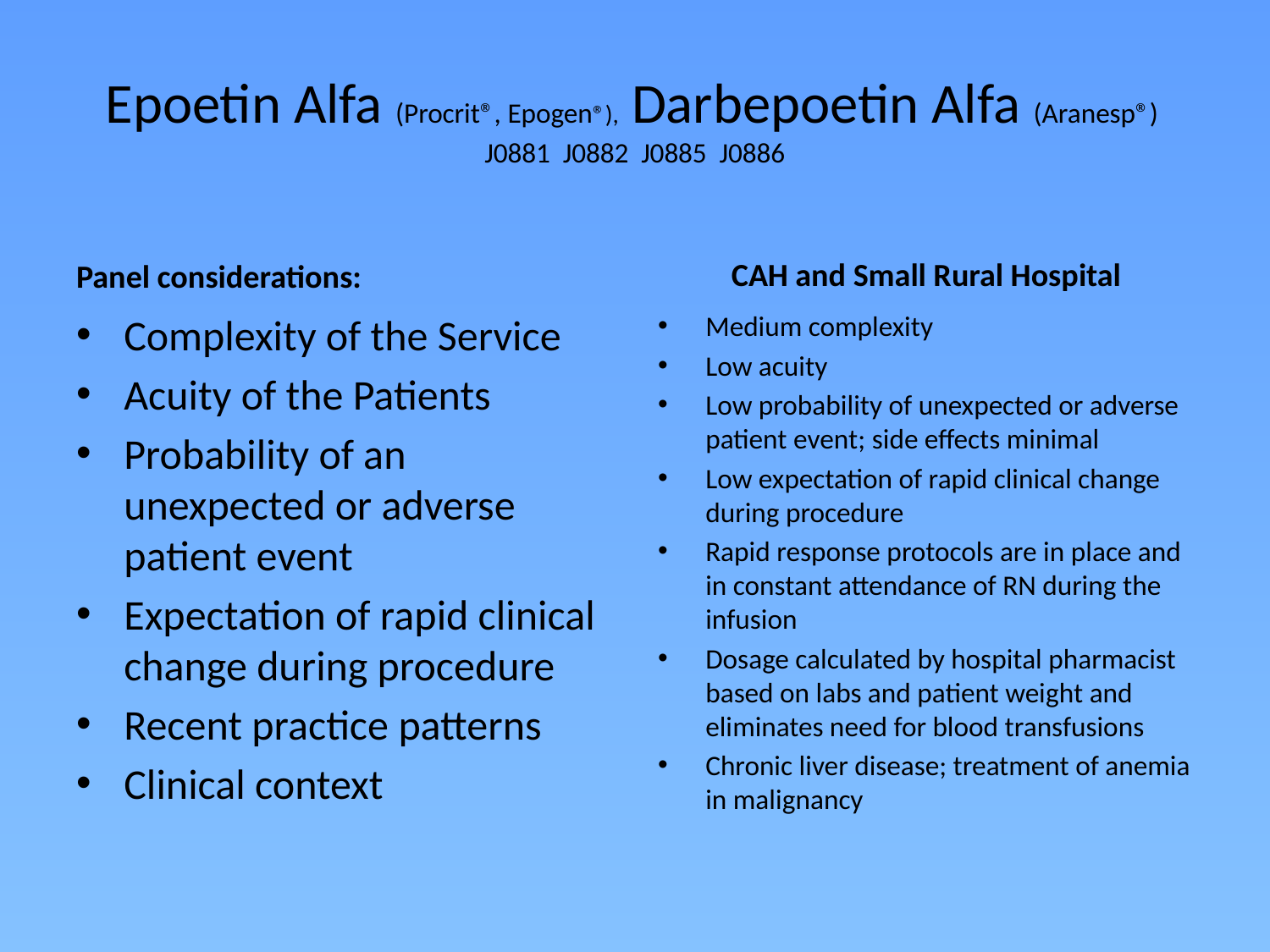

# Epoetin Alfa (Procrit®, Epogen®), Darbepoetin Alfa (Aranesp®) J0881  J0882  J0885  J0886

CAH and Small Rural Hospital

Panel considerations:

Complexity of the Service
Acuity of the Patients
Probability of an unexpected or adverse patient event
Expectation of rapid clinical change during procedure
Recent practice patterns
Clinical context

Medium complexity
Low acuity
Low probability of unexpected or adverse patient event; side effects minimal
Low expectation of rapid clinical change during procedure
Rapid response protocols are in place and in constant attendance of RN during the infusion
Dosage calculated by hospital pharmacist based on labs and patient weight and eliminates need for blood transfusions
Chronic liver disease; treatment of anemia in malignancy